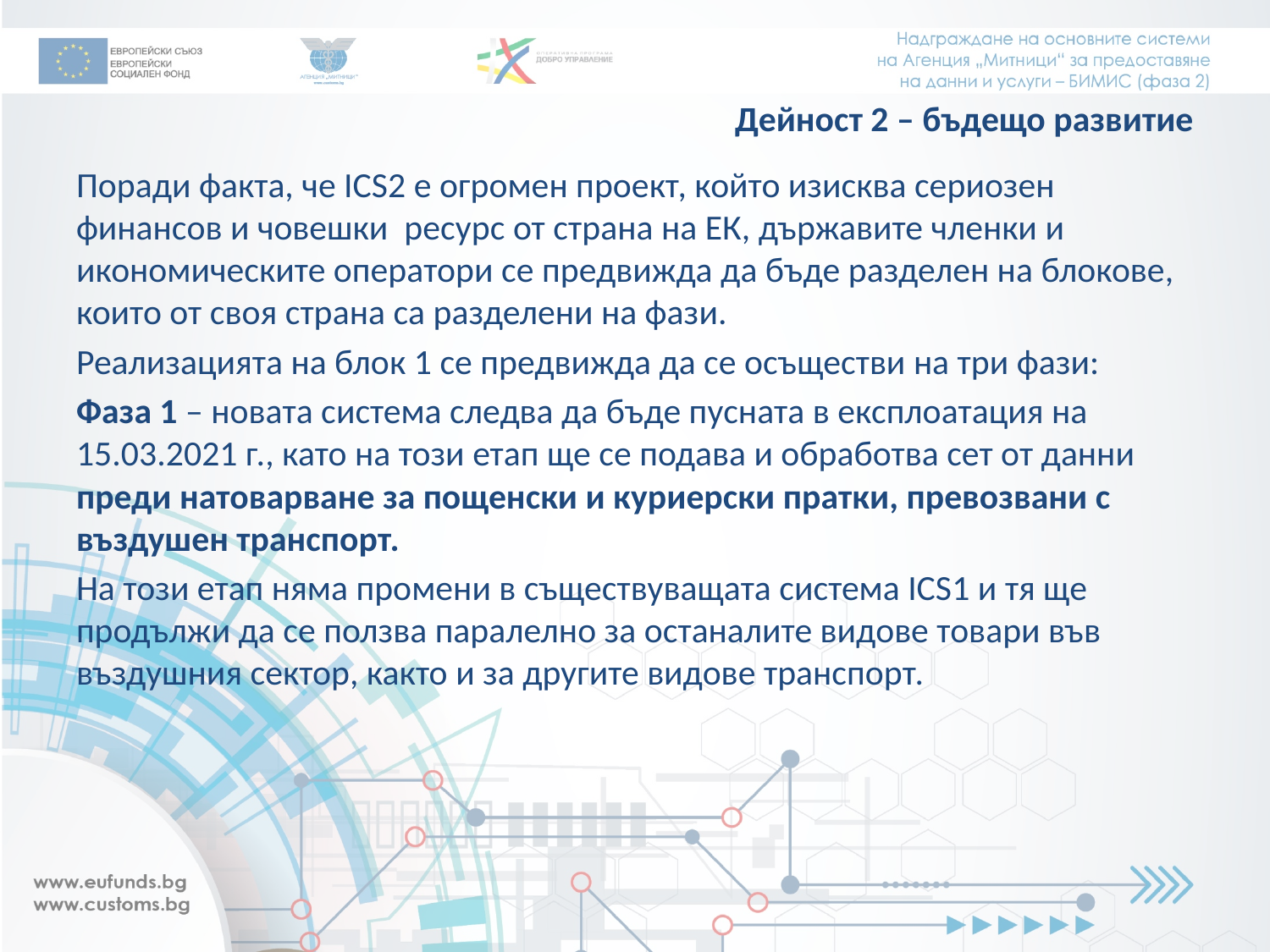

# Дейност 2 – бъдещо развитие
Поради факта, че ICS2 е огромен проект, който изисква сериозен финансов и човешки  ресурс от страна на ЕК, държавите членки и икономическите оператори се предвижда да бъде разделен на блокове, които от своя страна са разделени на фази.
Реализацията на блок 1 се предвижда да се осъществи на три фази:
Фаза 1 – новата система следва да бъде пусната в експлоатация на 15.03.2021 г., като на този етап ще се подава и обработва сет от данни преди натоварване за пощенски и куриерски пратки, превозвани с въздушен транспорт.
На този етап няма промени в съществуващата система ICS1 и тя ще продължи да се ползва паралелно за останалите видове товари във въздушния сектор, както и за другите видове транспорт.